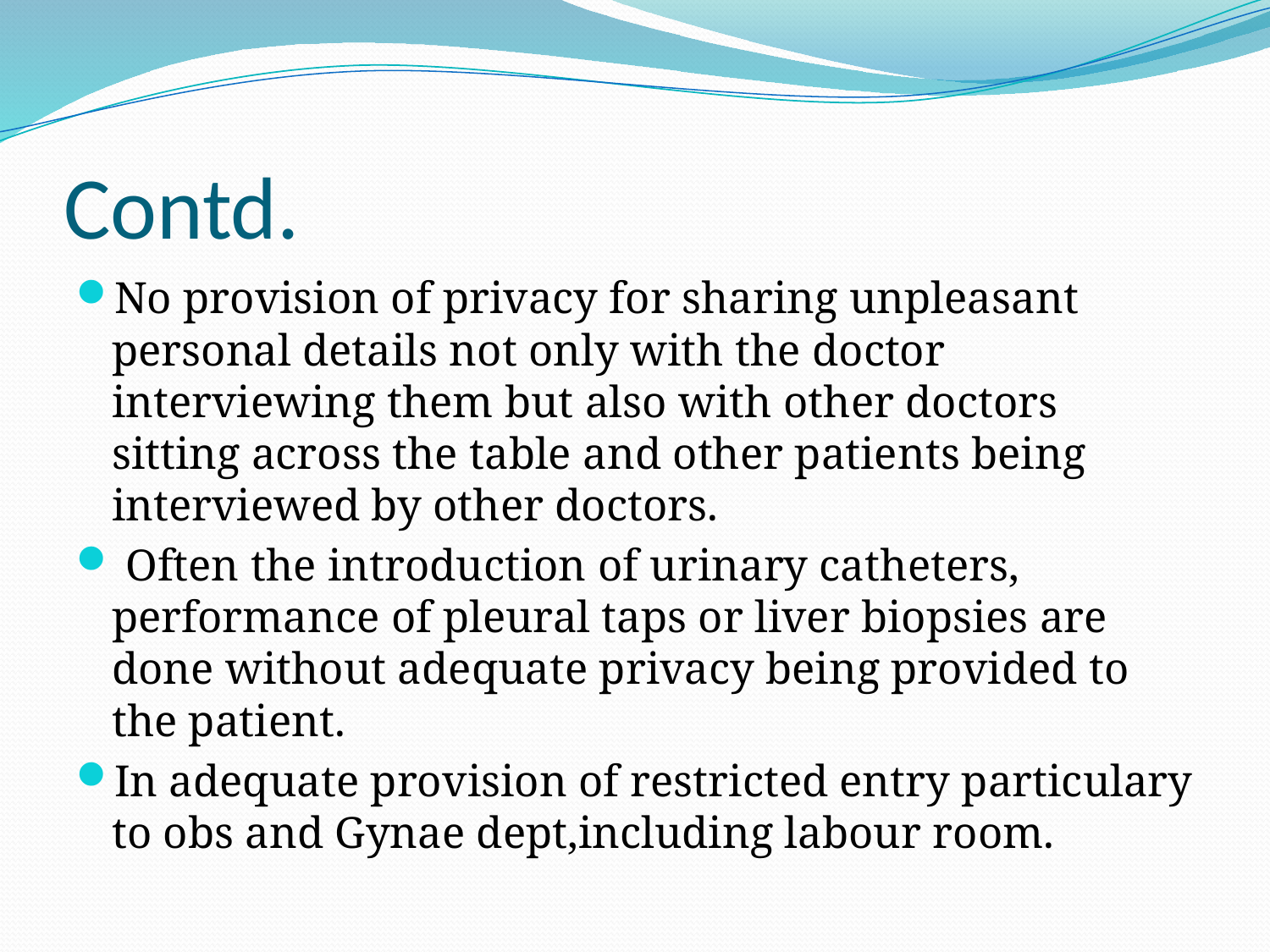

# Contd.
No provision of privacy for sharing unpleasant personal details not only with the doctor interviewing them but also with other doctors sitting across the table and other patients being interviewed by other doctors.
 Often the introduction of urinary catheters, performance of pleural taps or liver biopsies are done without adequate privacy being provided to the patient.
In adequate provision of restricted entry particulary to obs and Gynae dept,including labour room.